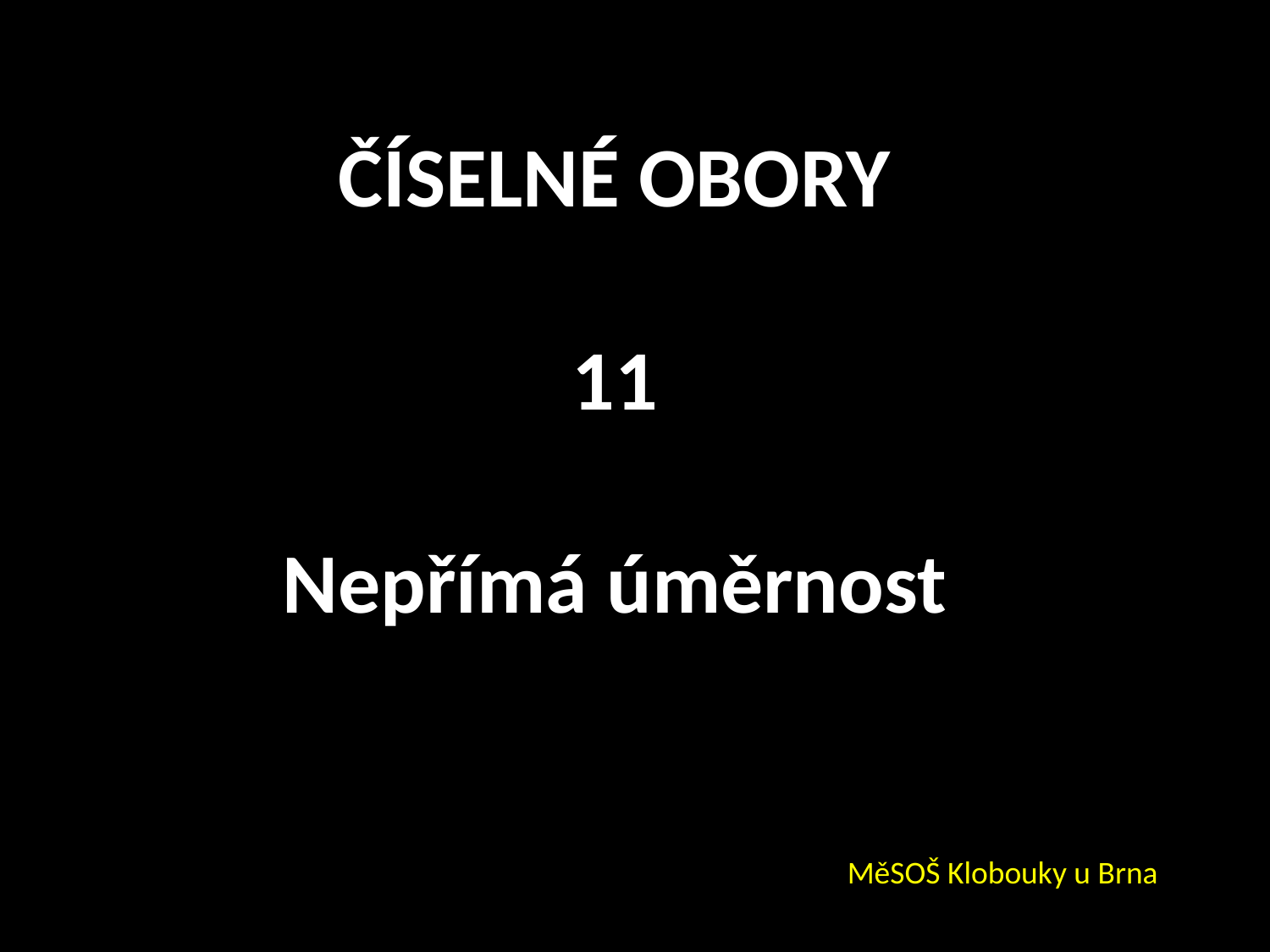

ČÍSELNÉ OBORY

11

Nepřímá úměrnost

MěSOŠ Klobouky u Brna